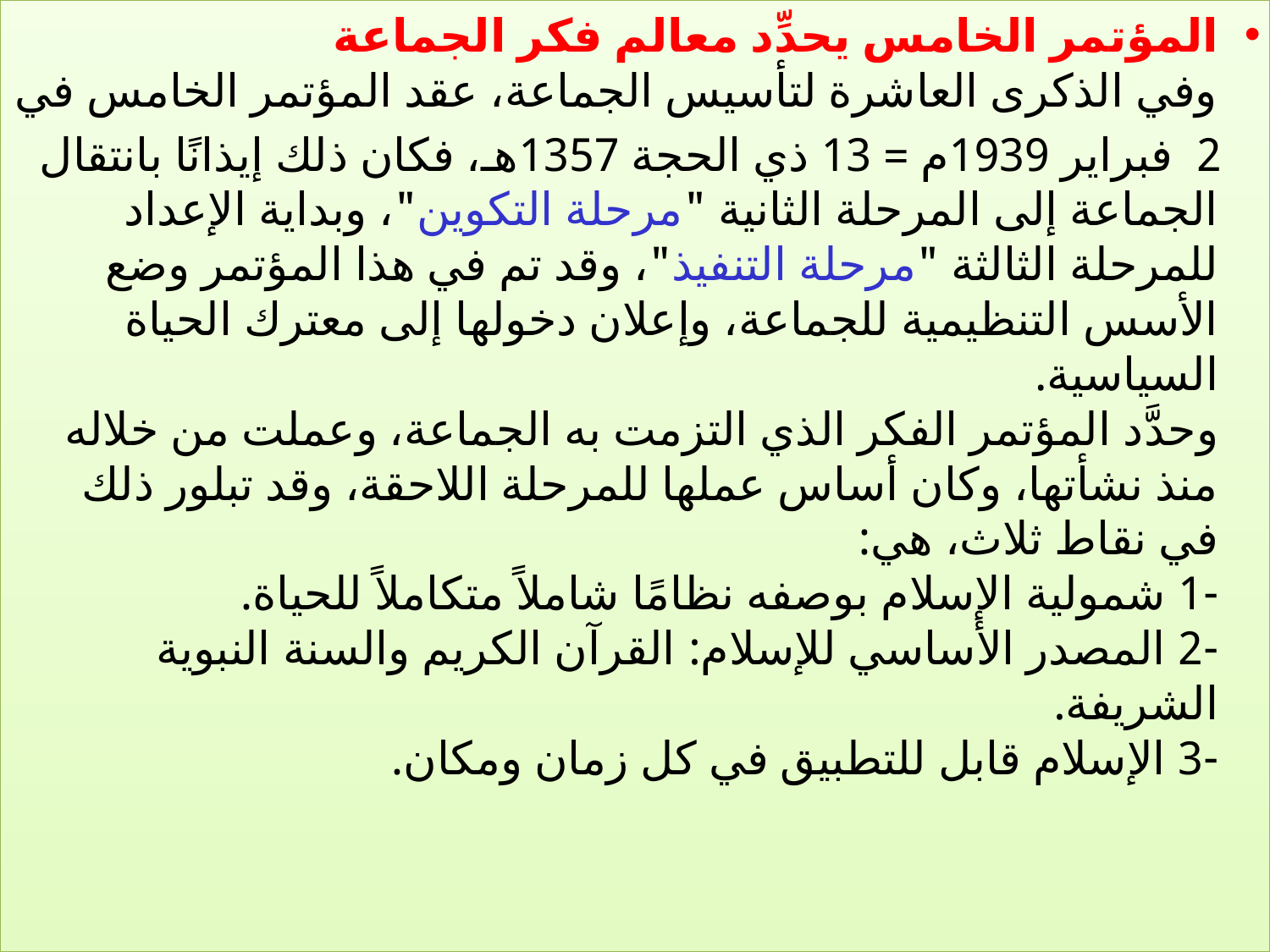

المؤتمر الخامس يحدِّد معالم فكر الجماعة
وفي الذكرى العاشرة لتأسيس الجماعة، عقد المؤتمر الخامس في
   2  فبراير 1939م = 13 ذي الحجة 1357هـ، فكان ذلك إيذانًا بانتقال الجماعة إلى المرحلة الثانية "مرحلة التكوين"، وبداية الإعداد للمرحلة الثالثة "مرحلة التنفيذ"، وقد تم في هذا المؤتمر وضع الأسس التنظيمية للجماعة، وإعلان دخولها إلى معترك الحياة السياسية.
وحدَّد المؤتمر الفكر الذي التزمت به الجماعة، وعملت من خلاله منذ نشأتها، وكان أساس عملها للمرحلة اللاحقة، وقد تبلور ذلك في نقاط ثلاث، هي:
-1 شمولية الإسلام بوصفه نظامًا شاملاً متكاملاً للحياة.
-2 المصدر الأساسي للإسلام: القرآن الكريم والسنة النبوية الشريفة.
-3 الإسلام قابل للتطبيق في كل زمان ومكان.